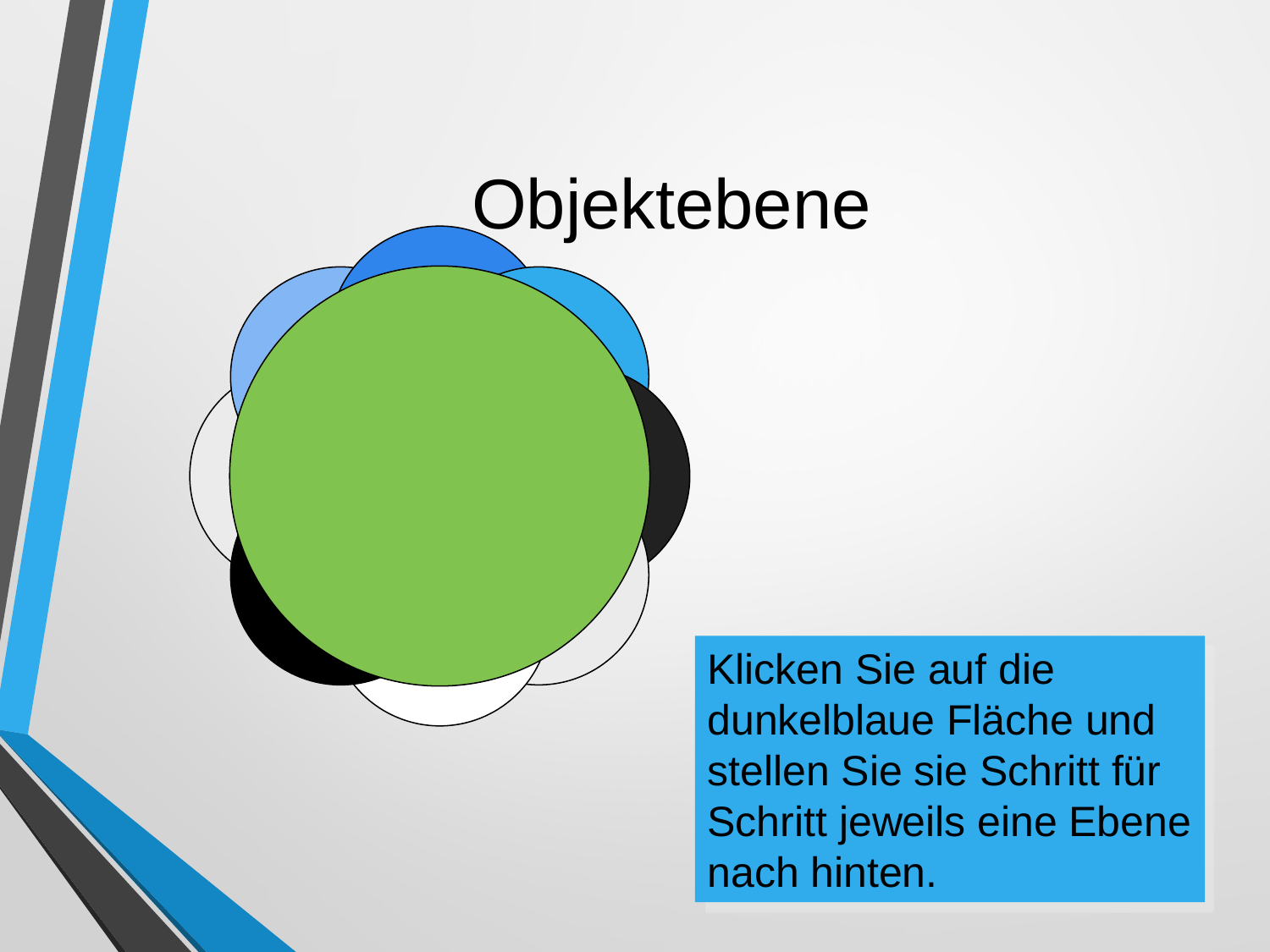

# Objektebene

Klicken Sie auf die dunkelblaue Fläche und stellen Sie sie Schritt für Schritt jeweils eine Ebene nach hinten.